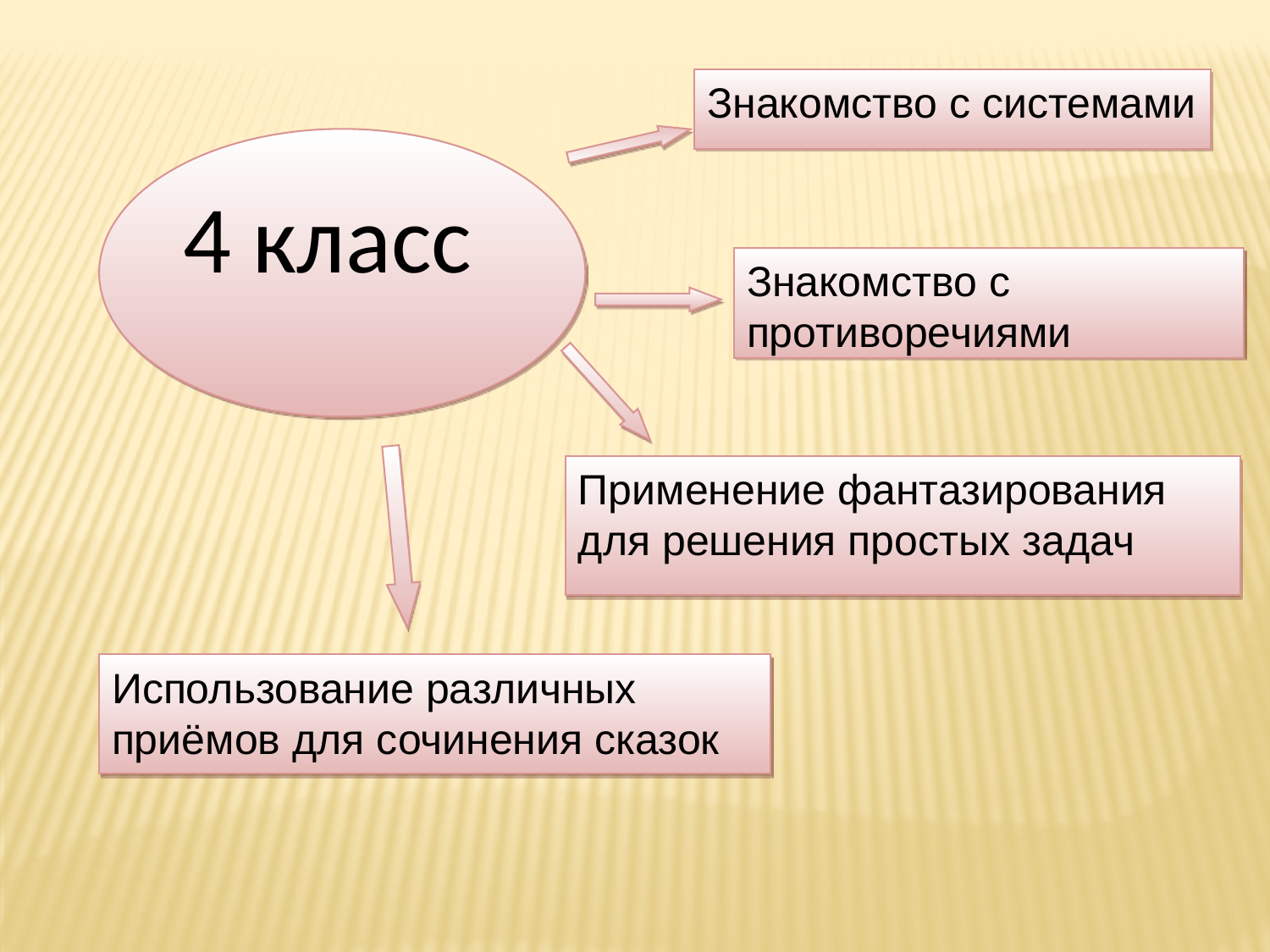

Знакомство с системами
4 класс

Знакомство с противоречиями

Применение фантазирования для решения простых задач

Использование различных приёмов для сочинения сказок